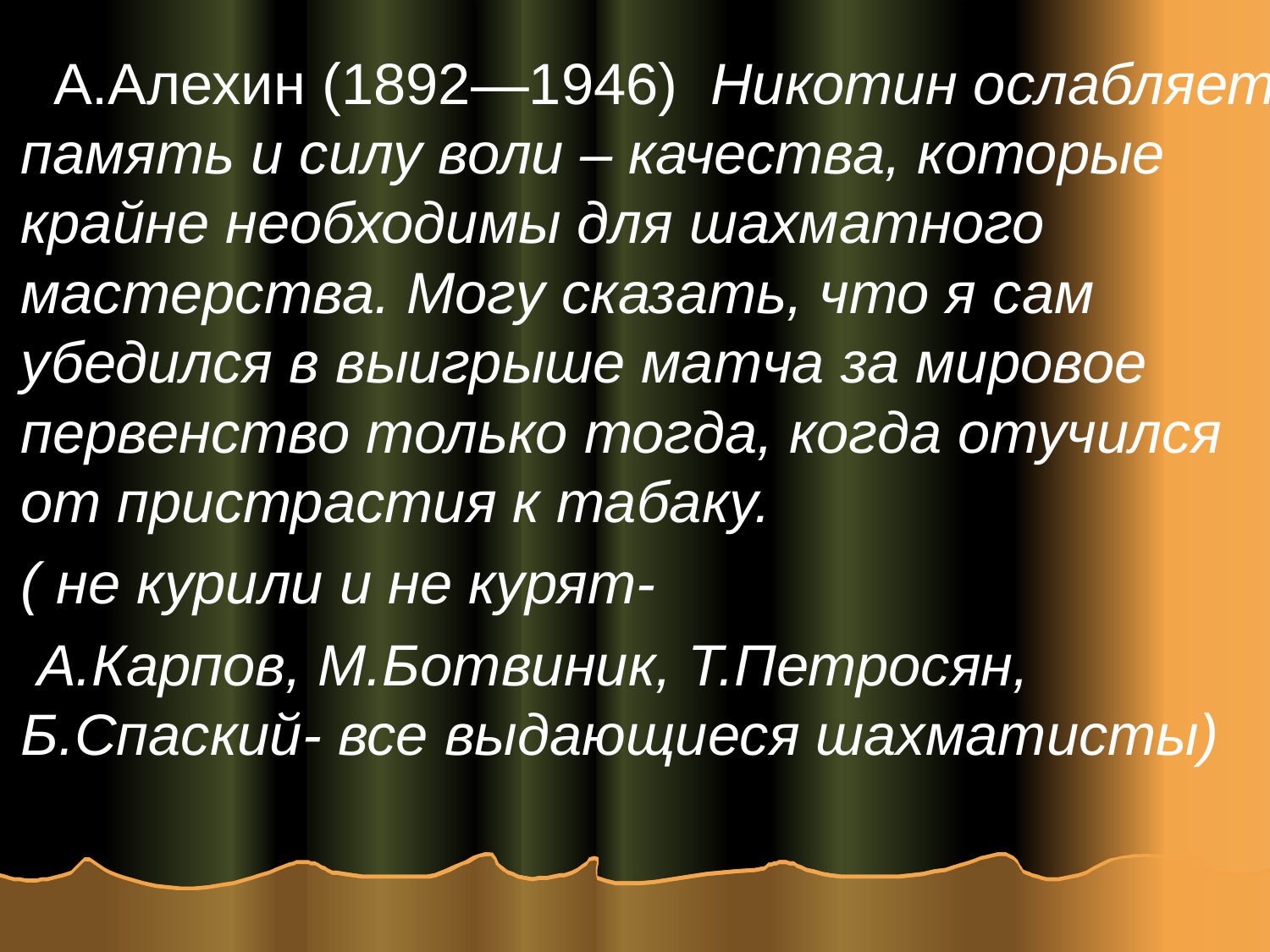

А.Алехин (1892—1946)  Никотин ослабляет память и силу воли – качества, которые крайне необходимы для шахматного мастерства. Могу сказать, что я сам убедился в выигрыше матча за мировое первенство только тогда, когда отучился от пристрастия к табаку.
   ( не курили и не курят-
    А.Карпов, М.Ботвиник, Т.Петросян, Б.Спаский- все выдающиеся шахматисты)